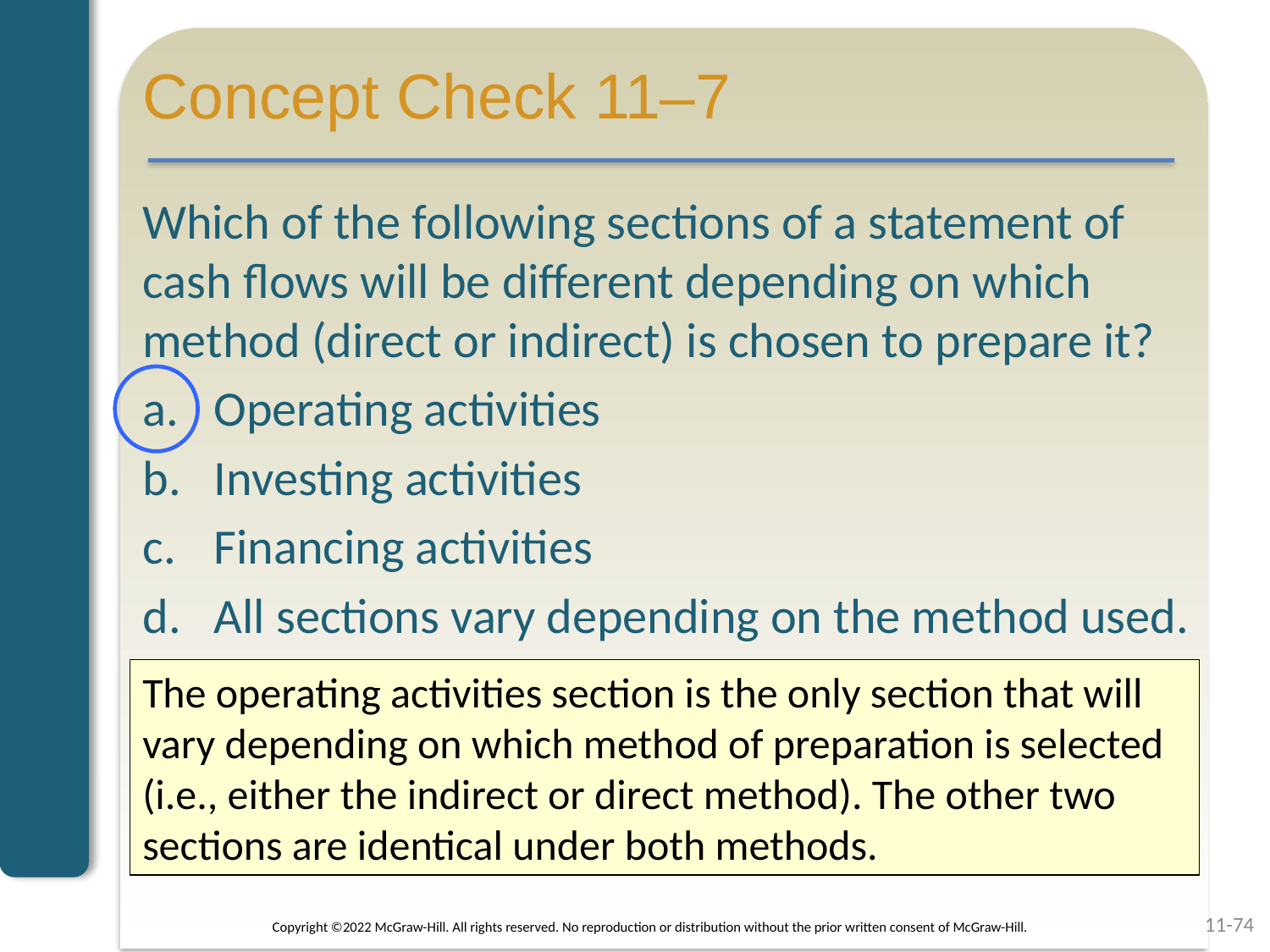

# Concept Check 11–7
Which of the following sections of a statement of cash flows will be different depending on which method (direct or indirect) is chosen to prepare it?
Operating activities
Investing activities
Financing activities
All sections vary depending on the method used.

The operating activities section is the only section that will vary depending on which method of preparation is selected (i.e., either the indirect or direct method). The other two sections are identical under both methods.
11-74
Copyright ©2022 McGraw-Hill. All rights reserved. No reproduction or distribution without the prior written consent of McGraw-Hill.